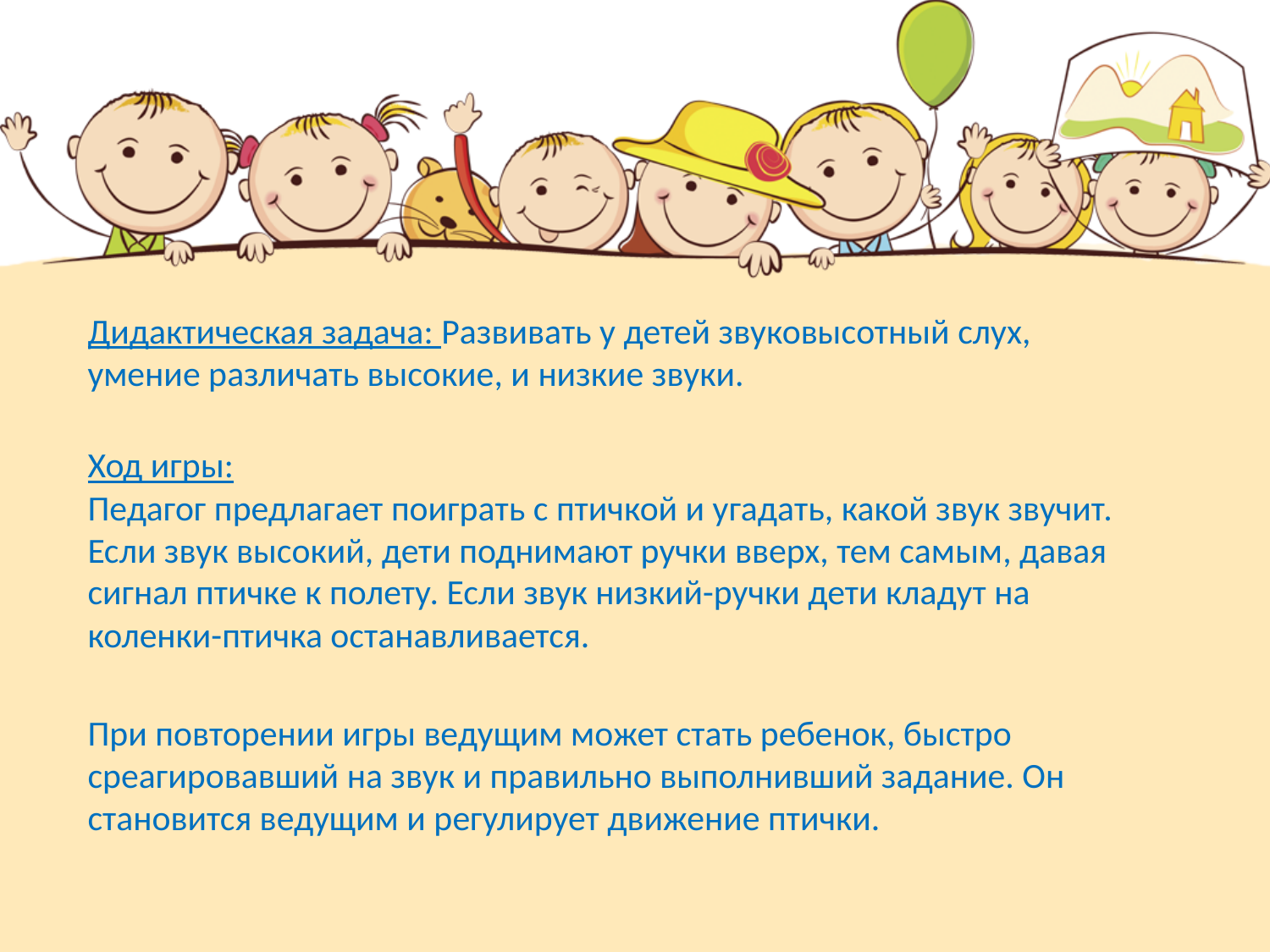

Дидактическая задача: Развивать у детей звуковысотный слух, умение различать высокие, и низкие звуки.
Ход игры:
Педагог предлагает поиграть с птичкой и угадать, какой звук звучит. Если звук высокий, дети поднимают ручки вверх, тем самым, давая сигнал птичке к полету. Если звук низкий-ручки дети кладут на коленки-птичка останавливается.

При повторении игры ведущим может стать ребенок, быстро среагировавший на звук и правильно выполнивший задание. Он становится ведущим и регулирует движение птички.